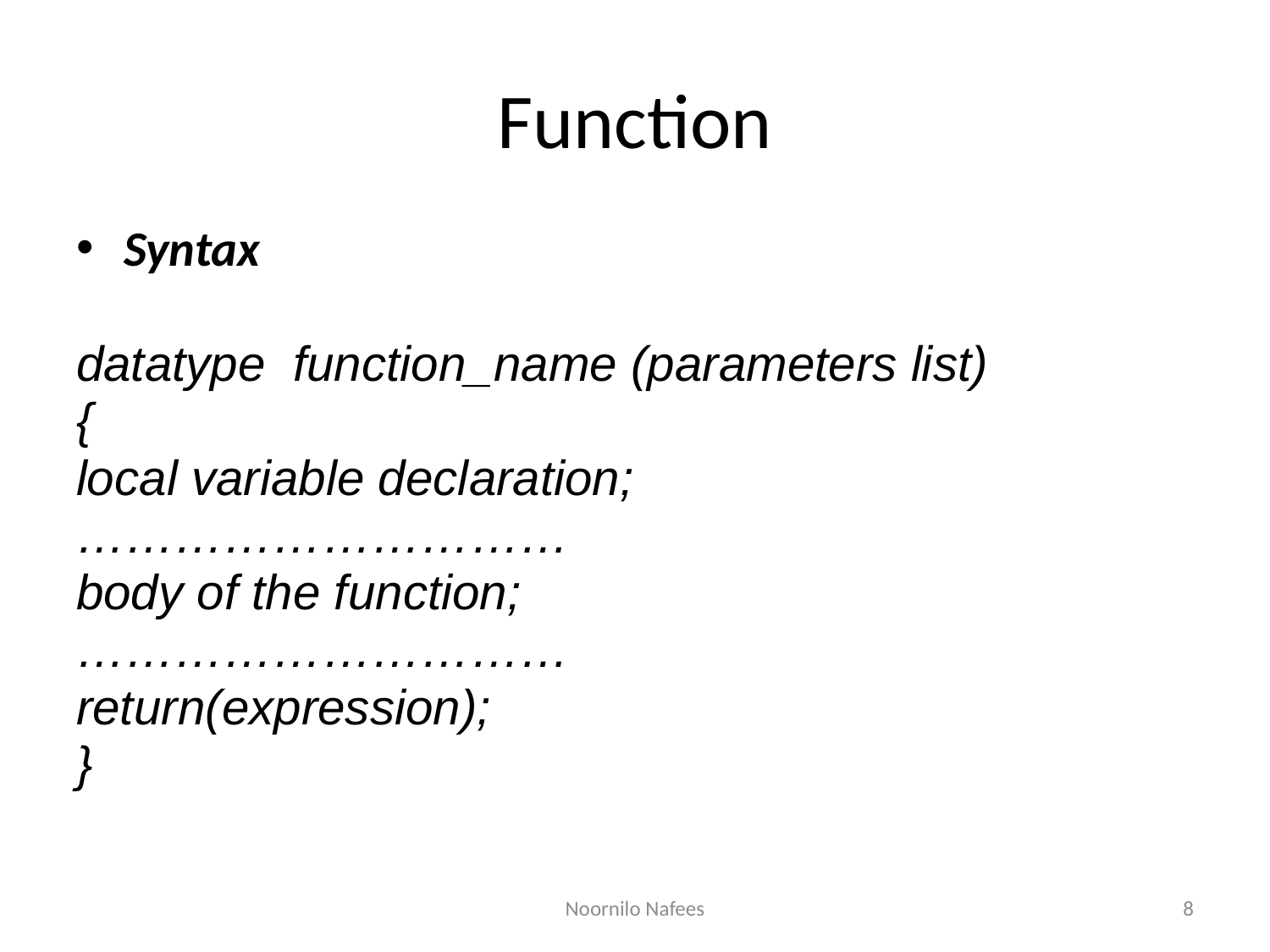

# Function
Syntax

datatype  function_name (parameters list)
{
local variable declaration;
…………………………
body of the function;
…………………………
return(expression);
}

Noornilo Nafees
8